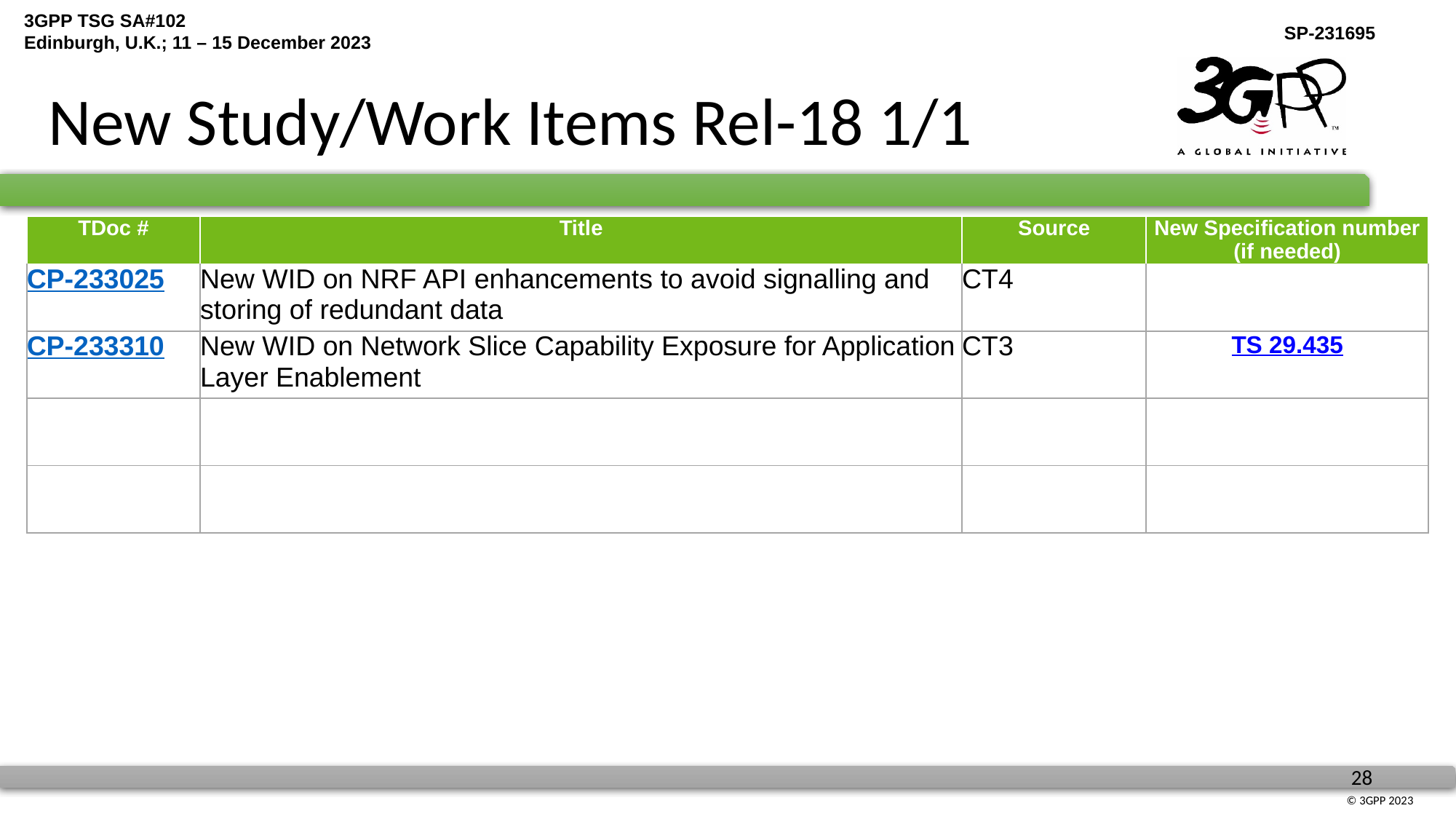

# New Study/Work Items Rel-18 1/1
| TDoc # | Title | Source | New Specification number (if needed) |
| --- | --- | --- | --- |
| CP-233025 | New WID on NRF API enhancements to avoid signalling and storing of redundant data | CT4 |  |
| CP-233310 | New WID on Network Slice Capability Exposure for Application Layer Enablement | CT3 | TS 29.435 |
|  |  |  |  |
|  |  |  |  |